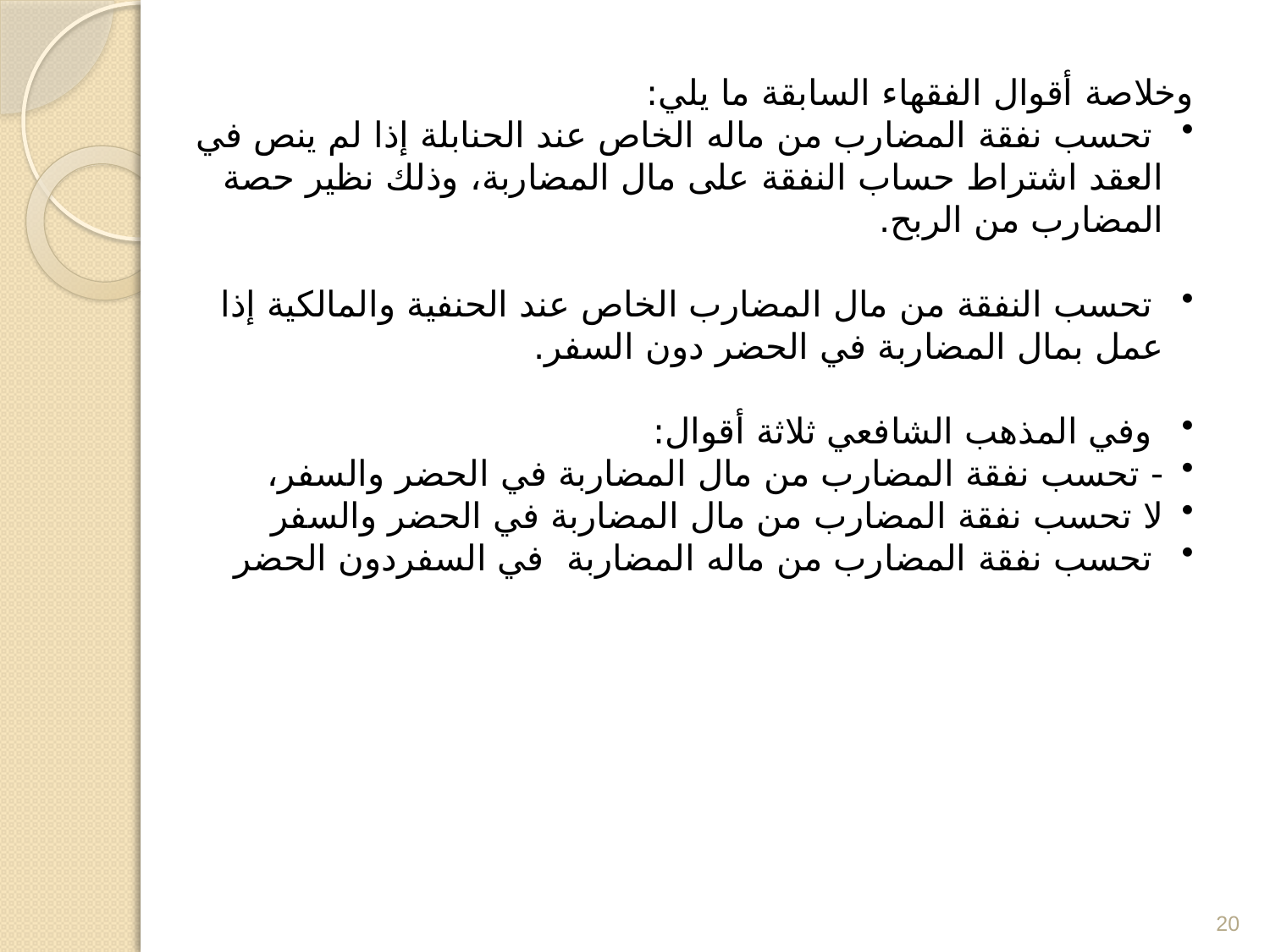

وخلاصة أقوال الفقهاء السابقة ما يلي:
 تحسب نفقة المضارب من ماله الخاص عند الحنابلة إذا لم ينص في العقد اشتراط حساب النفقة على مال المضاربة، وذلك نظير حصة المضارب من الربح.

 تحسب النفقة من مال المضارب الخاص عند الحنفية والمالكية إذا عمل بمال المضاربة في الحضر دون السفر.

 وفي المذهب الشافعي ثلاثة أقوال:
- تحسب نفقة المضارب من مال المضاربة في الحضر والسفر،
لا تحسب نفقة المضارب من مال المضاربة في الحضر والسفر
 تحسب نفقة المضارب من ماله المضاربة  في السفردون الحضر

20